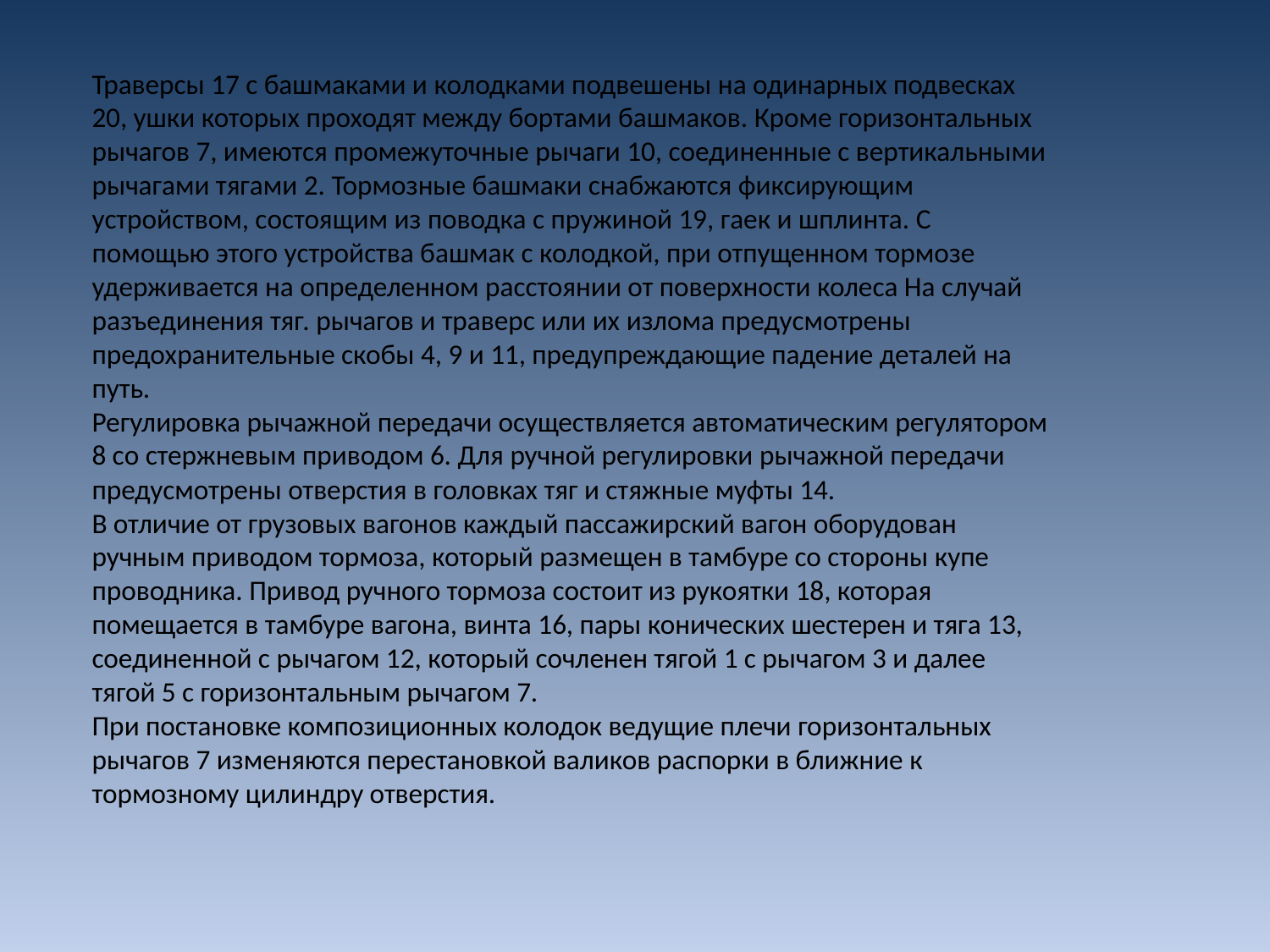

Траверсы 17 с башмаками и колодками подвешены на одинарных подвесках 20, ушки которых проходят между бортами башмаков. Кроме горизонтальных рычагов 7, имеются промежуточные рычаги 10, соединенные с вертикальными рычагами тягами 2. Тормозные башмаки снабжаются фиксирующим устройством, состоящим из поводка с пружиной 19, гаек и шплинта. С помощью этого устройства башмак с колодкой, при отпущенном тормозе удерживается на определенном расстоянии от поверхности колеса На случай разъединения тяг. рычагов и траверс или их излома предусмотрены предохранительные скобы 4, 9 и 11, предупреждающие падение деталей на путь.
Регулировка рычажной передачи осуществляется автоматическим регулятором 8 со стержневым приводом 6. Для ручной регулировки рычажной передачи предусмотрены отверстия в головках тяг и стяжные муфты 14.
В отличие от грузовых вагонов каждый пассажирский вагон оборудован ручным приводом тормоза, который размещен в тамбуре со стороны купе проводника. Привод ручного тормоза состоит из рукоятки 18, которая помещается в тамбуре вагона, винта 16, пары конических шестерен и тяга 13, соединенной с рычагом 12, который сочленен тягой 1 с рычагом 3 и далее тягой 5 с горизонтальным рычагом 7.
При постановке композиционных колодок ведущие плечи горизонтальных рычагов 7 изменяются перестановкой валиков распорки в ближние к тормозному цилиндру отверстия.